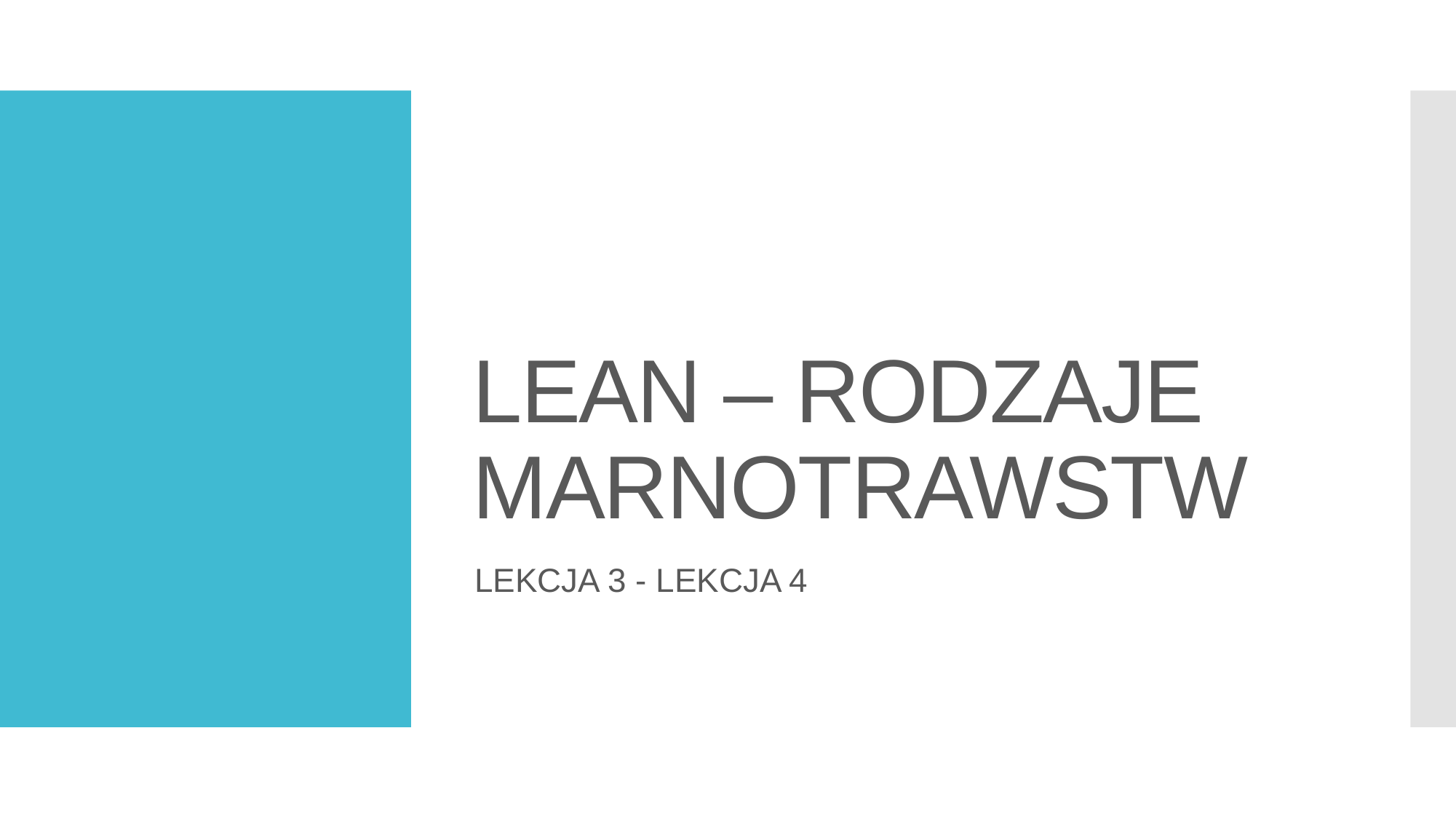

# LEAN – RODZAJE MARNOTRAWSTW
LEKCJA 3 - LEKCJA 4